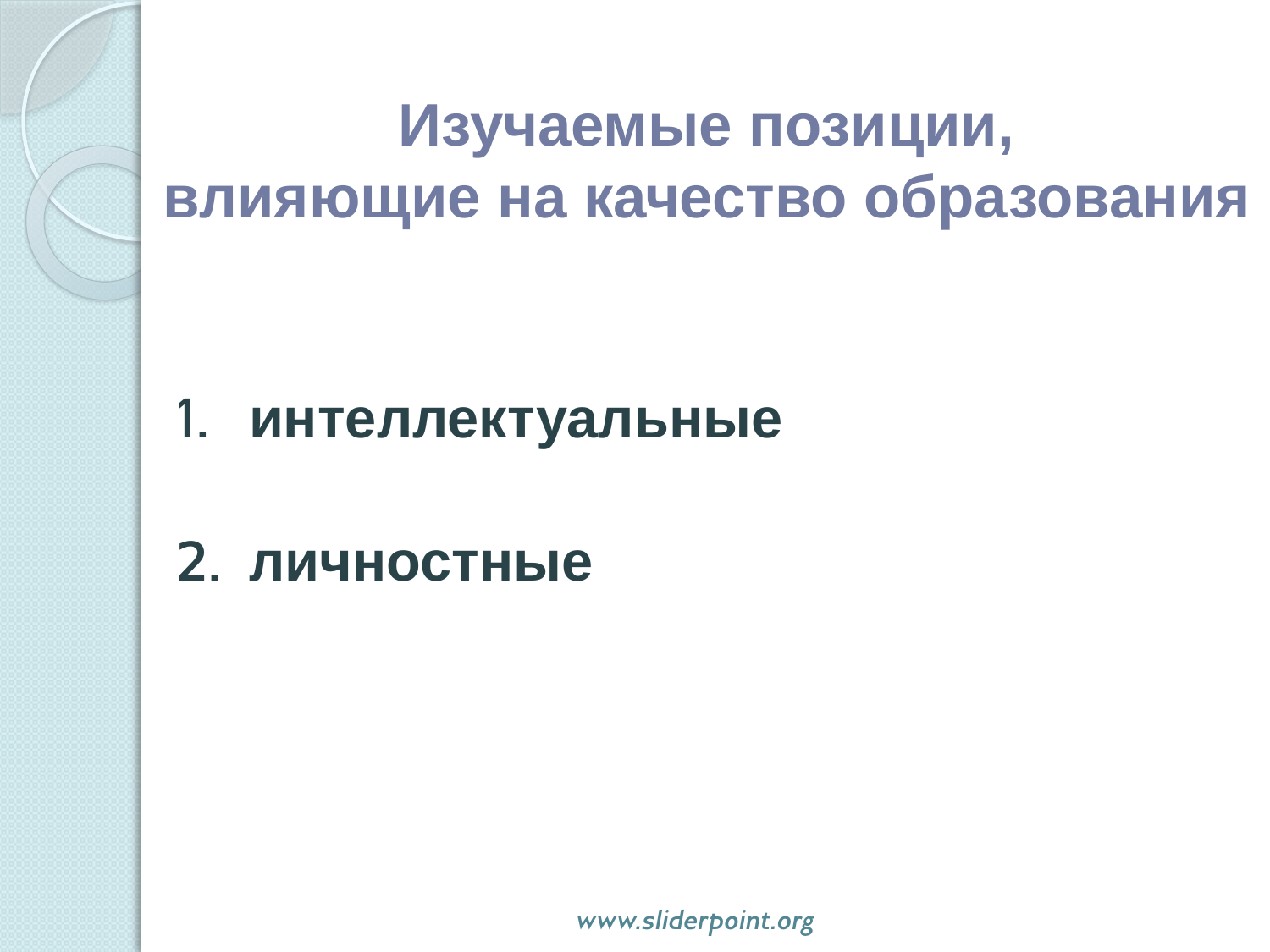

Изучаемые позиции,
влияющие на качество образования
интеллектуальные

личностные
www.sliderpoint.org